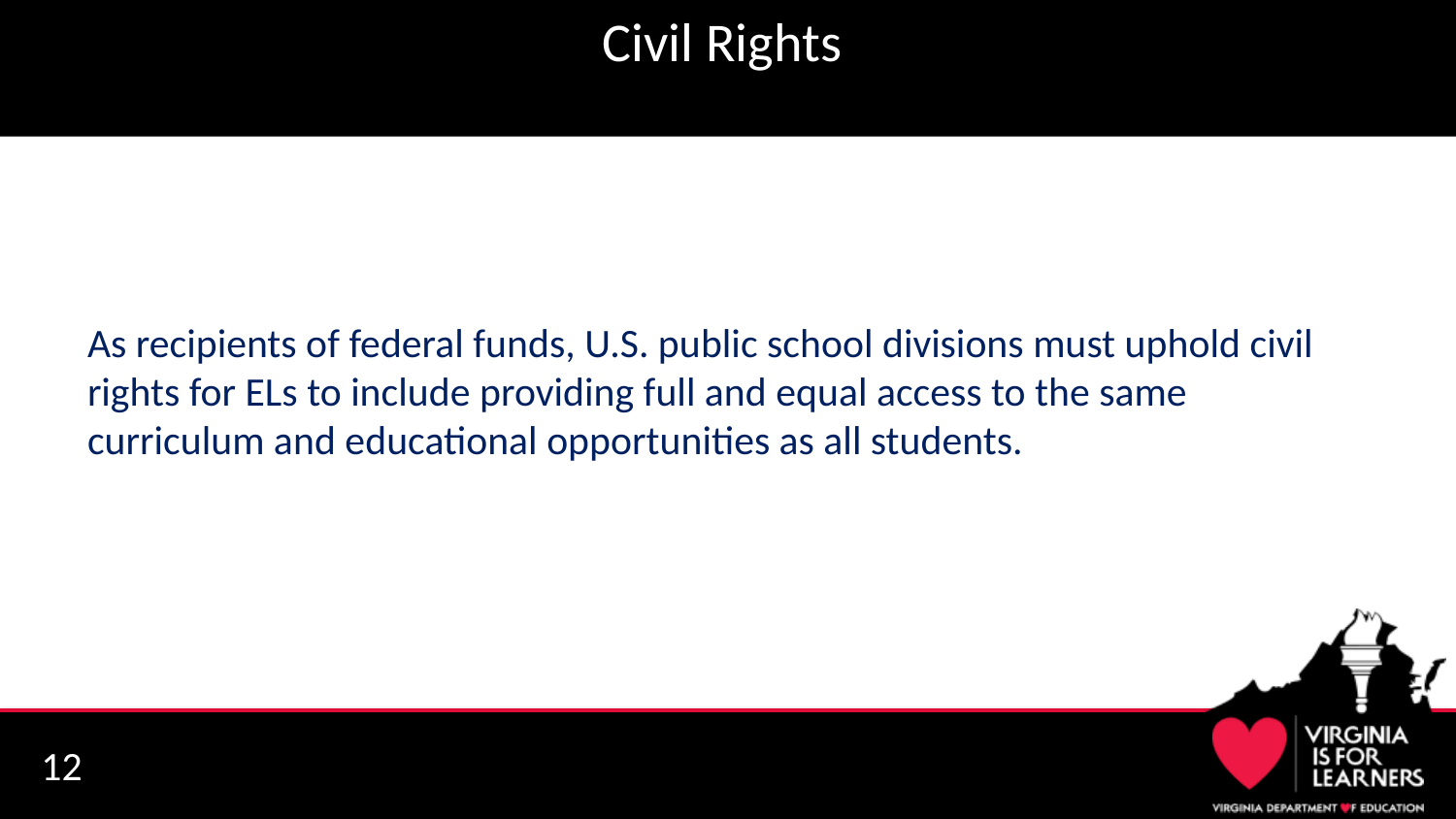

# Civil Rights

As recipients of federal funds, U.S. public school divisions must uphold civil rights for ELs to include providing full and equal access to the same curriculum and educational opportunities as all students.